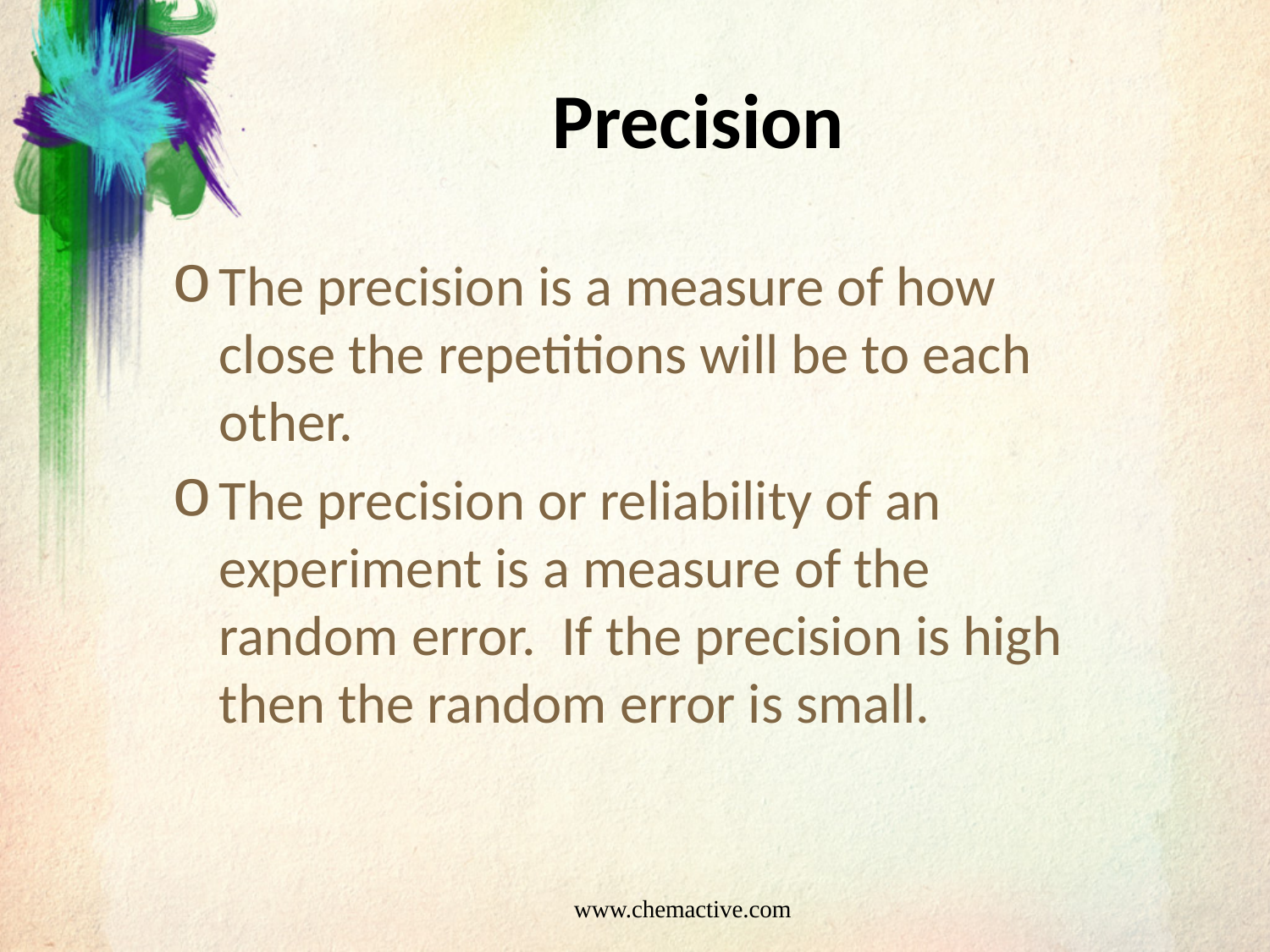

# Precision
The precision is a measure of how close the repetitions will be to each other.
The precision or reliability of an experiment is a measure of the random error.  If the precision is high then the random error is small.
www.chemactive.com